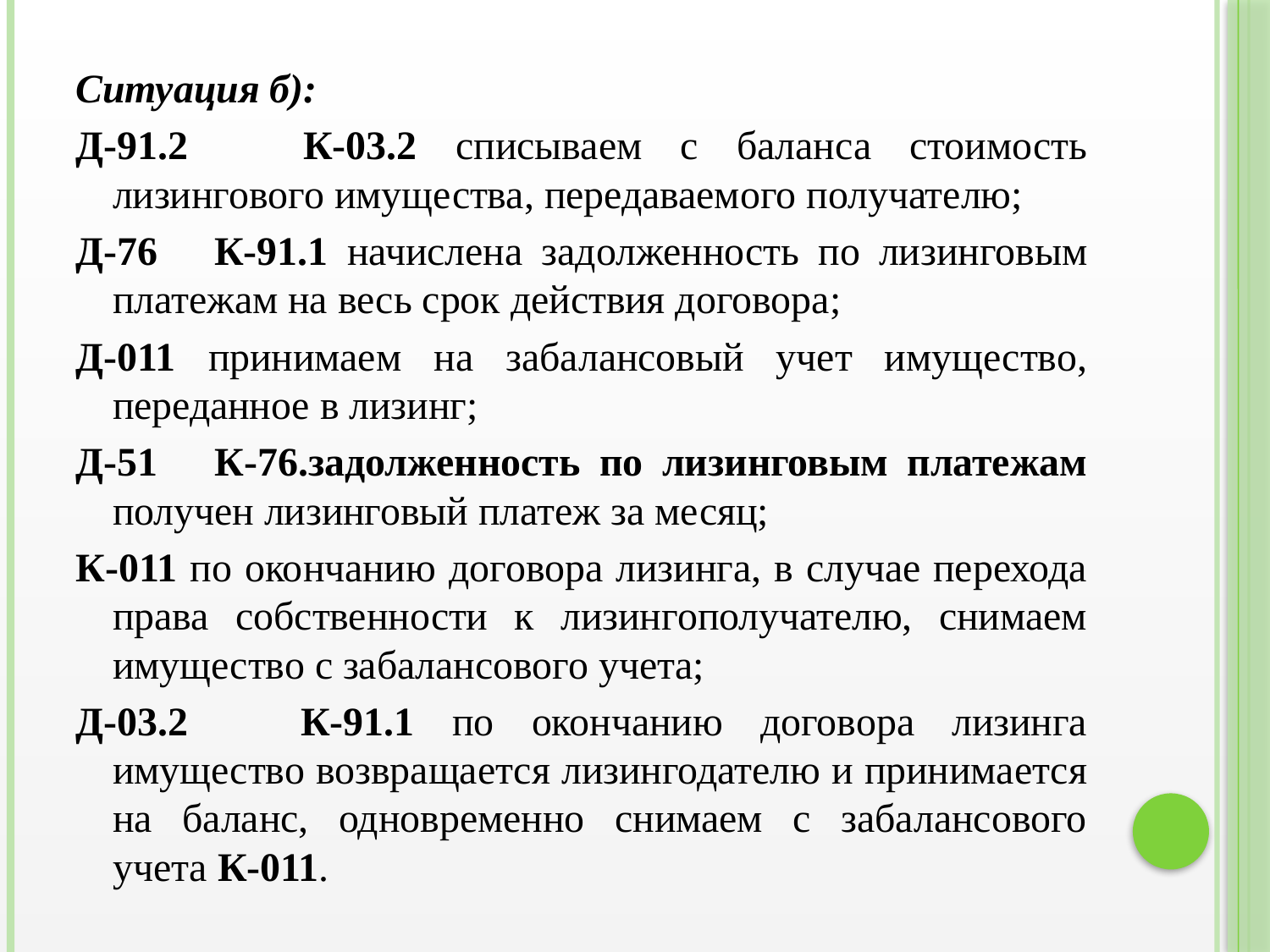

Ситуация б):
Д-91.2   К-03.2 списываем с баланса стоимость лизингового имущества, передаваемого получателю;
Д-76   К-91.1 начислена задолженность по лизинговым платежам на весь срок действия договора;
Д-011 принимаем на забалансовый учет имущество, переданное в лизинг;
Д-51   К-76.задолженность по лизинговым платежам получен лизинговый платеж за месяц;
К-011 по окончанию договора лизинга, в случае перехода права собственности к лизингополучателю, снимаем имущество с забалансового учета;
Д-03.2   К-91.1 по окончанию договора лизинга имущество возвращается лизингодателю и принимается на баланс, одновременно снимаем с забалансового учета К-011.